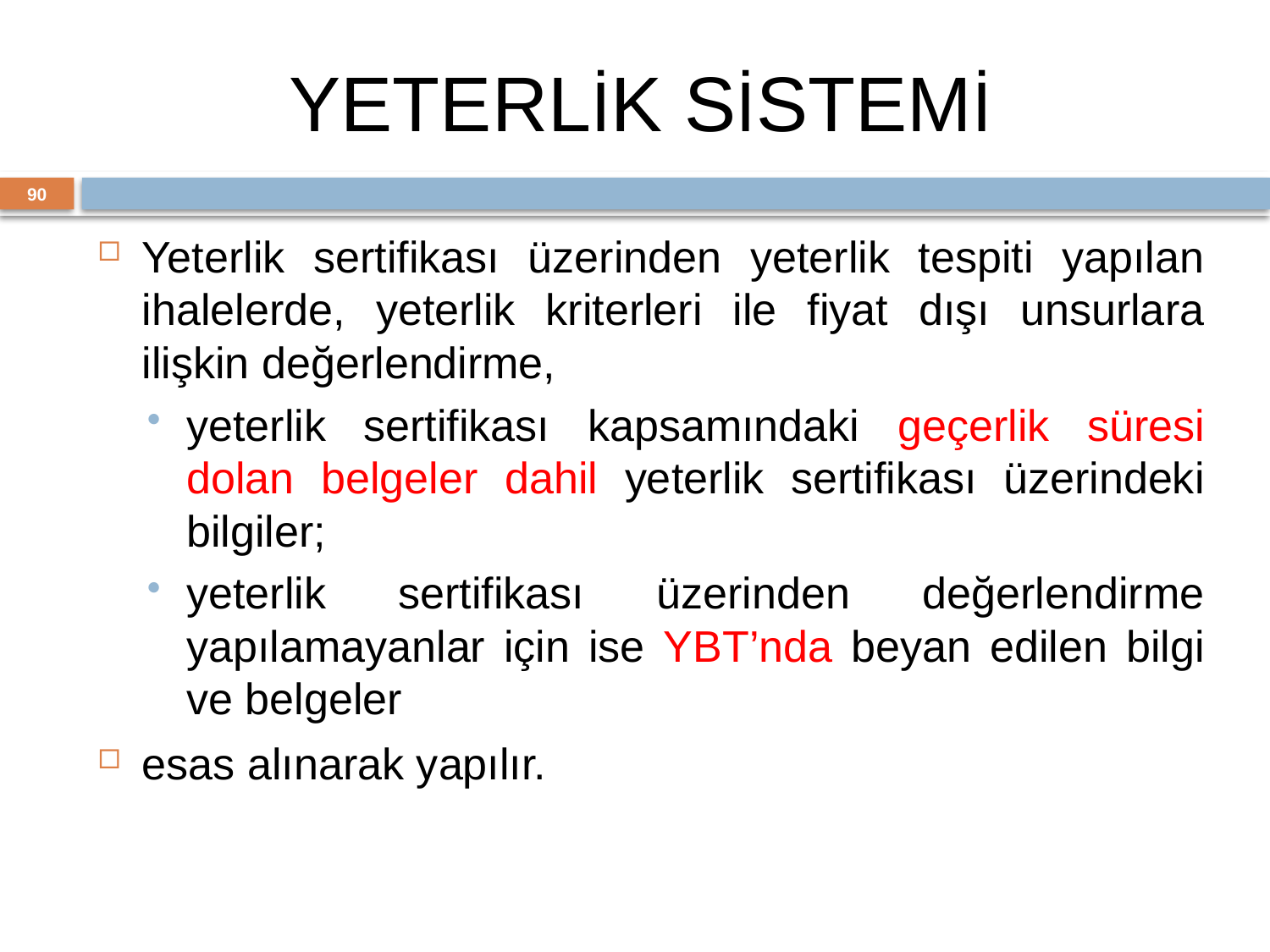

# YETERLİK SİSTEMİ
90
Yeterlik sertifikası üzerinden yeterlik tespiti yapılan ihalelerde, yeterlik kriterleri ile fiyat dışı unsurlara ilişkin değerlendirme,
yeterlik sertifikası kapsamındaki geçerlik süresi dolan belgeler dahil yeterlik sertifikası üzerindeki bilgiler;
yeterlik sertifikası üzerinden değerlendirme yapılamayanlar için ise YBT’nda beyan edilen bilgi ve belgeler
esas alınarak yapılır.